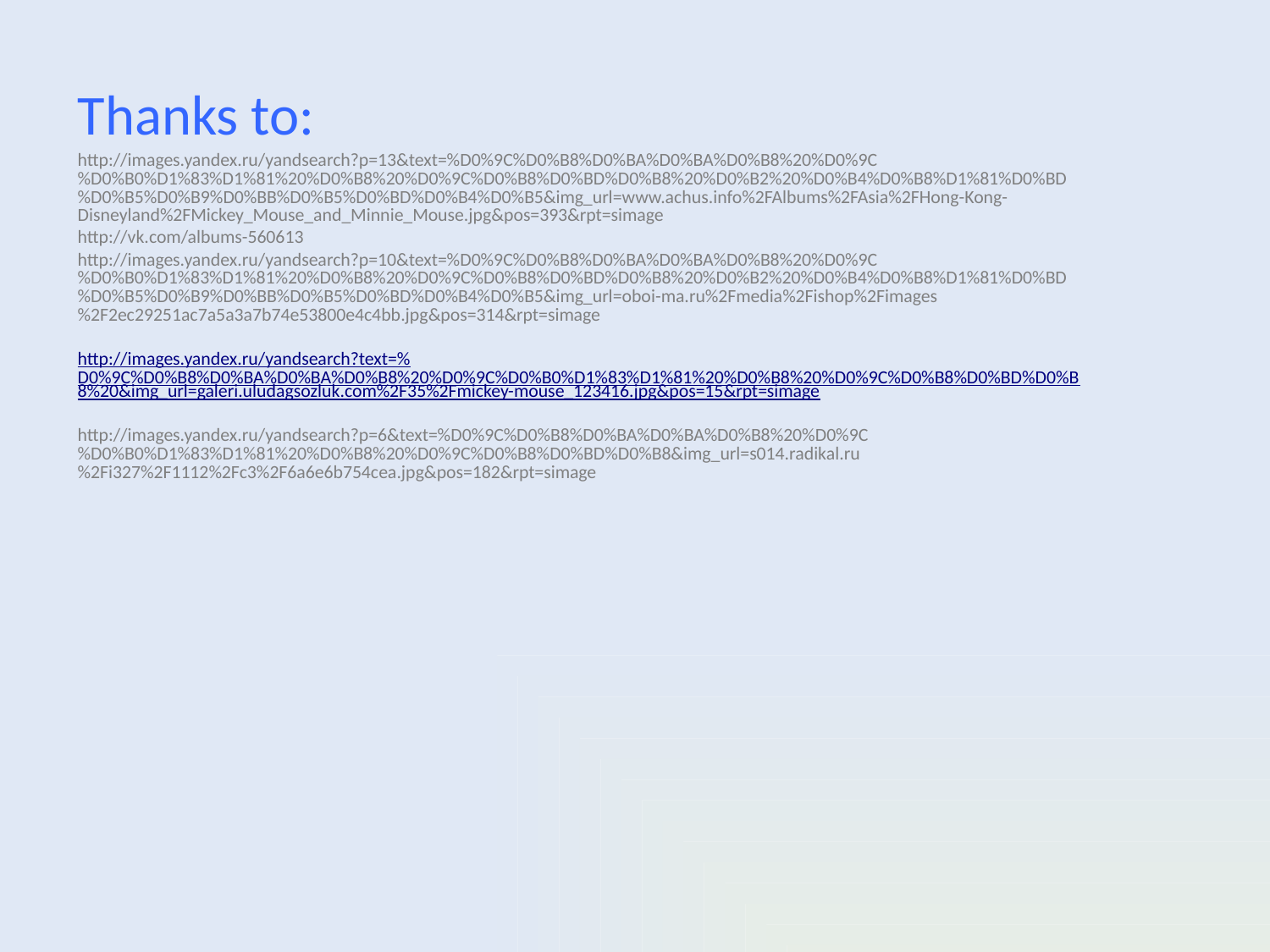

Thanks to:
http://images.yandex.ru/yandsearch?p=13&text=%D0%9C%D0%B8%D0%BA%D0%BA%D0%B8%20%D0%9C%D0%B0%D1%83%D1%81%20%D0%B8%20%D0%9C%D0%B8%D0%BD%D0%B8%20%D0%B2%20%D0%B4%D0%B8%D1%81%D0%BD%D0%B5%D0%B9%D0%BB%D0%B5%D0%BD%D0%B4%D0%B5&img_url=www.achus.info%2FAlbums%2FAsia%2FHong-Kong-Disneyland%2FMickey_Mouse_and_Minnie_Mouse.jpg&pos=393&rpt=simage
http://vk.com/albums-560613
http://images.yandex.ru/yandsearch?p=10&text=%D0%9C%D0%B8%D0%BA%D0%BA%D0%B8%20%D0%9C%D0%B0%D1%83%D1%81%20%D0%B8%20%D0%9C%D0%B8%D0%BD%D0%B8%20%D0%B2%20%D0%B4%D0%B8%D1%81%D0%BD%D0%B5%D0%B9%D0%BB%D0%B5%D0%BD%D0%B4%D0%B5&img_url=oboi-ma.ru%2Fmedia%2Fishop%2Fimages%2F2ec29251ac7a5a3a7b74e53800e4c4bb.jpg&pos=314&rpt=simage

http://images.yandex.ru/yandsearch?text=%D0%9C%D0%B8%D0%BA%D0%BA%D0%B8%20%D0%9C%D0%B0%D1%83%D1%81%20%D0%B8%20%D0%9C%D0%B8%D0%BD%D0%B8%20&img_url=galeri.uludagsozluk.com%2F35%2Fmickey-mouse_123416.jpg&pos=15&rpt=simage

http://images.yandex.ru/yandsearch?p=6&text=%D0%9C%D0%B8%D0%BA%D0%BA%D0%B8%20%D0%9C%D0%B0%D1%83%D1%81%20%D0%B8%20%D0%9C%D0%B8%D0%BD%D0%B8&img_url=s014.radikal.ru%2Fi327%2F1112%2Fc3%2F6a6e6b754cea.jpg&pos=182&rpt=simage